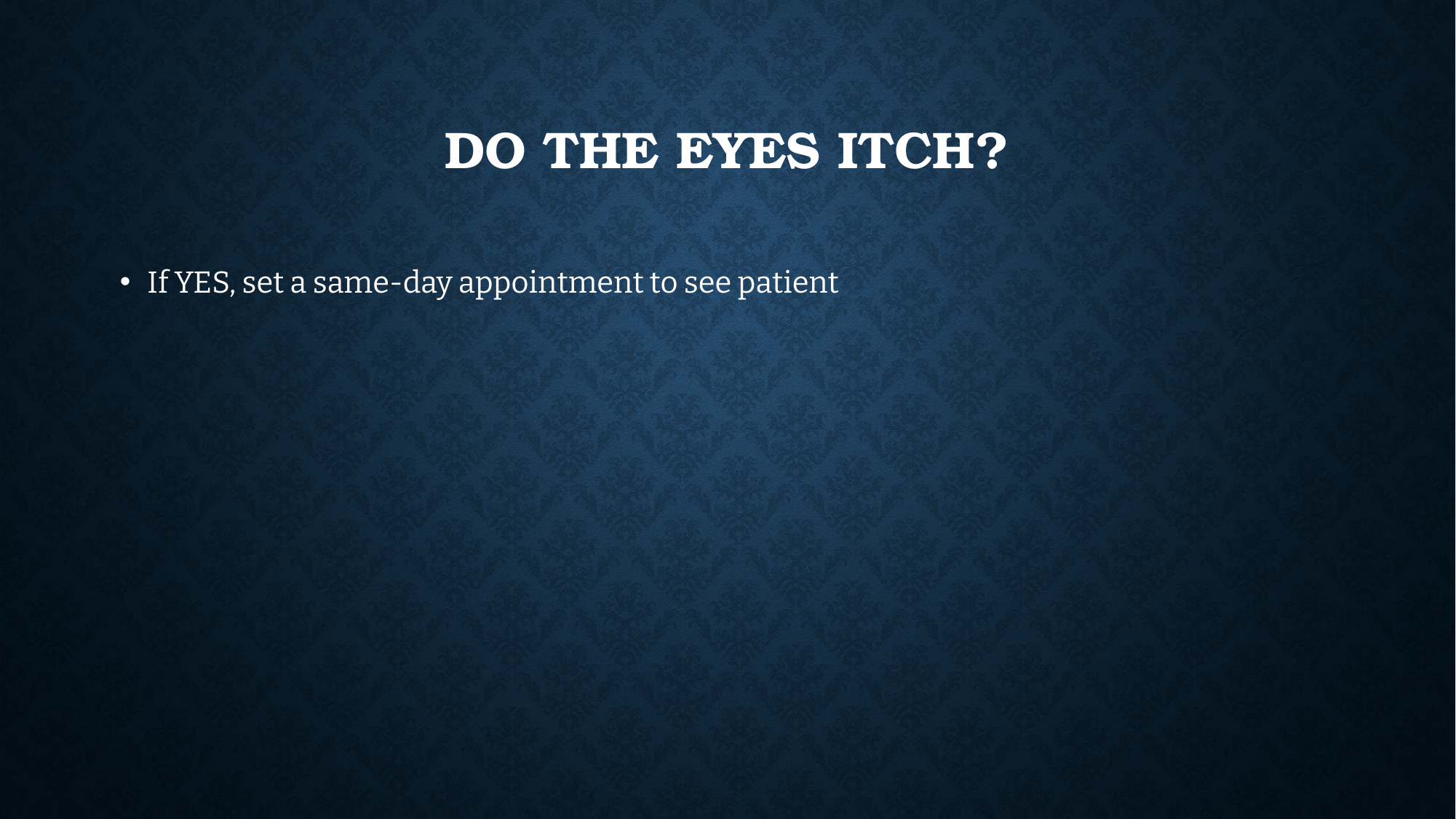

# Do the eyes itch?
If YES, set a same-day appointment to see patient